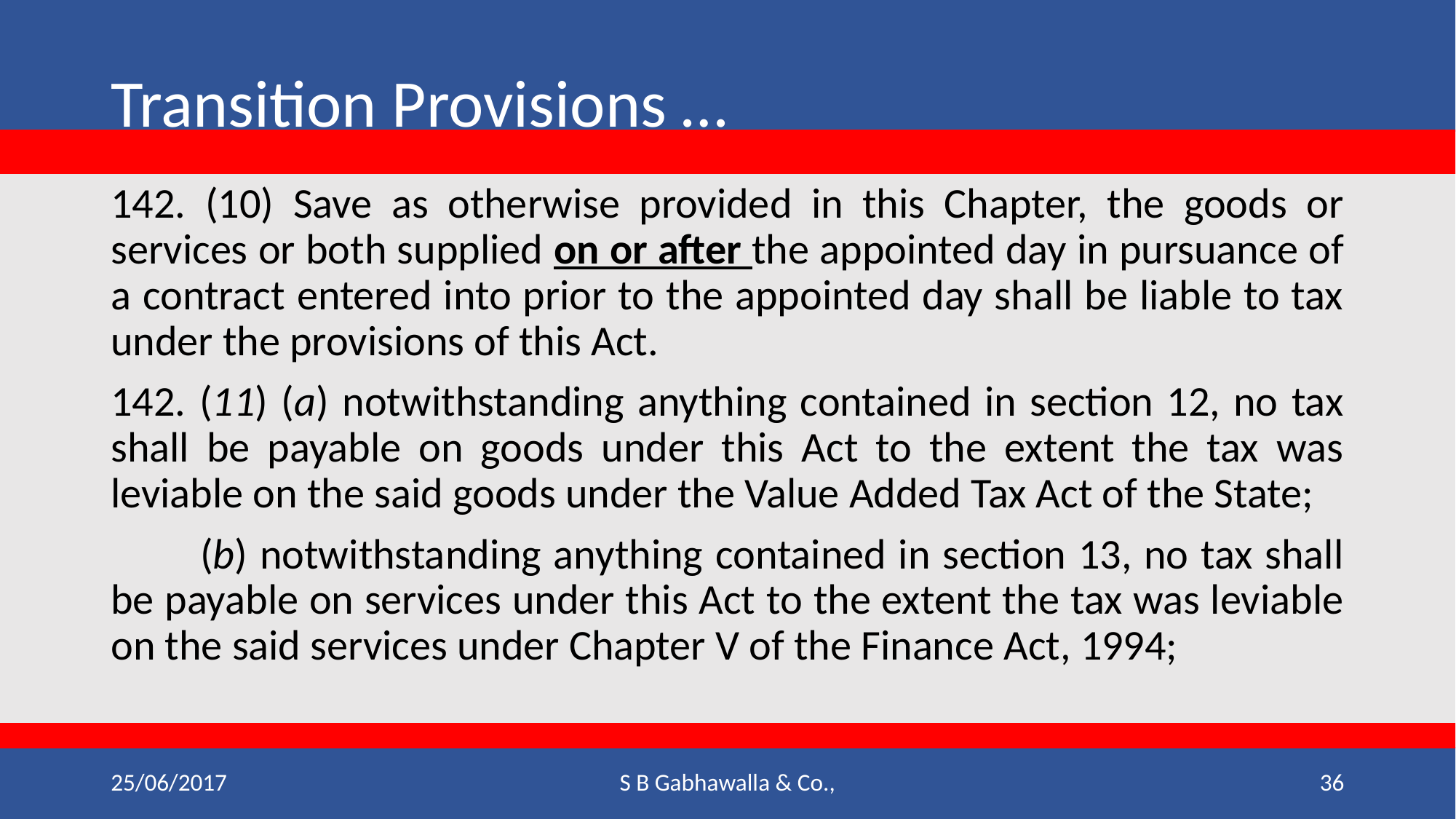

# Transition Provisions …
142. (10) Save as otherwise provided in this Chapter, the goods or services or both supplied on or after the appointed day in pursuance of a contract entered into prior to the appointed day shall be liable to tax under the provisions of this Act.
142. (11) (a) notwithstanding anything contained in section 12, no tax shall be payable on goods under this Act to the extent the tax was leviable on the said goods under the Value Added Tax Act of the State;
(b) notwithstanding anything contained in section 13, no tax shall be payable on services under this Act to the extent the tax was leviable on the said services under Chapter V of the Finance Act, 1994;
25/06/2017
S B Gabhawalla & Co.,
36